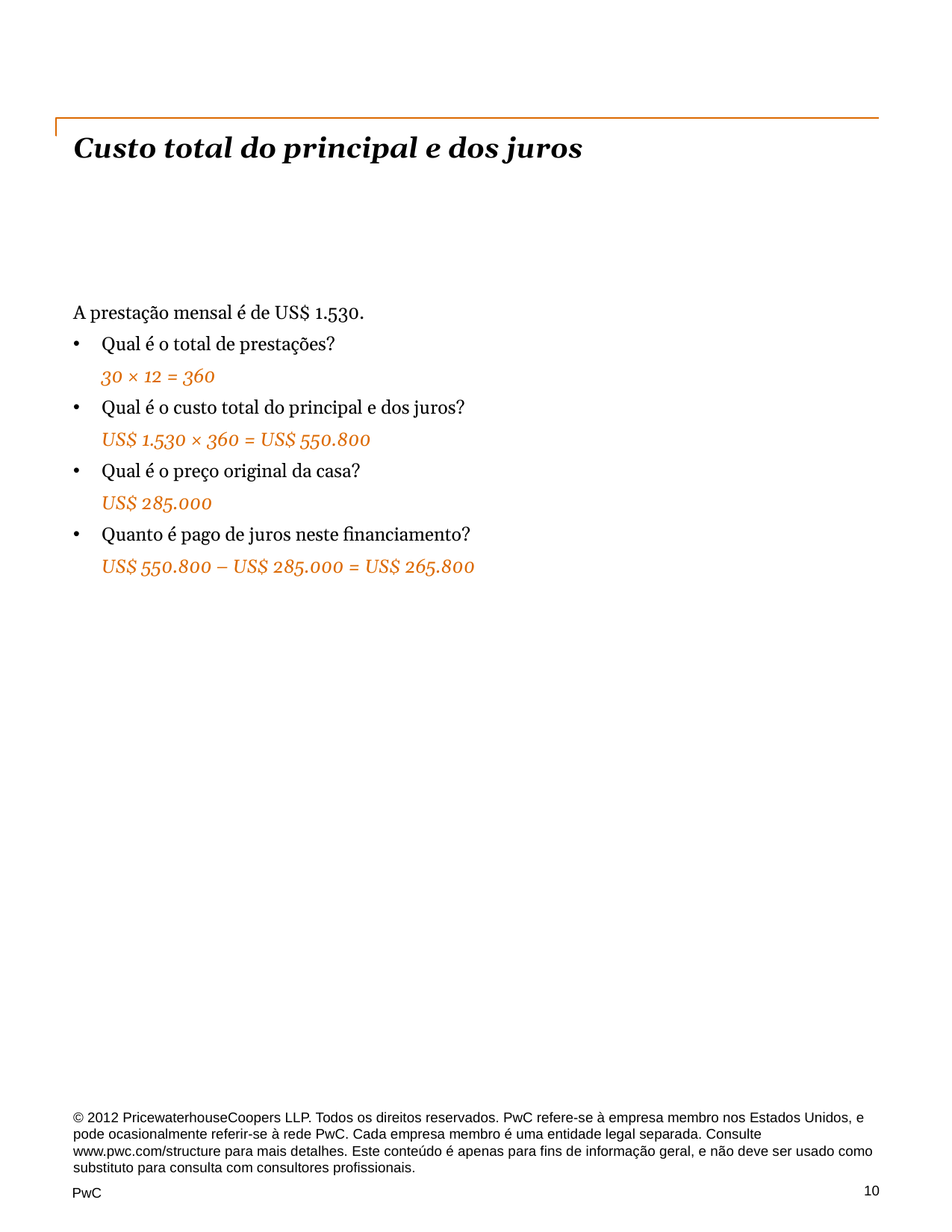

# Custo total do principal e dos juros
A prestação mensal é de US$ 1.530.
Qual é o total de prestações?
30 × 12 = 360
Qual é o custo total do principal e dos juros?
US$ 1.530 × 360 = US$ 550.800
Qual é o preço original da casa?
US$ 285.000
Quanto é pago de juros neste financiamento?
US$ 550.800 – US$ 285.000 = US$ 265.800
© 2012 PricewaterhouseCoopers LLP. Todos os direitos reservados. PwC refere-se à empresa membro nos Estados Unidos, e pode ocasionalmente referir-se à rede PwC. Cada empresa membro é uma entidade legal separada. Consulte www.pwc.com/structure para mais detalhes. Este conteúdo é apenas para fins de informação geral, e não deve ser usado como substituto para consulta com consultores profissionais.
10